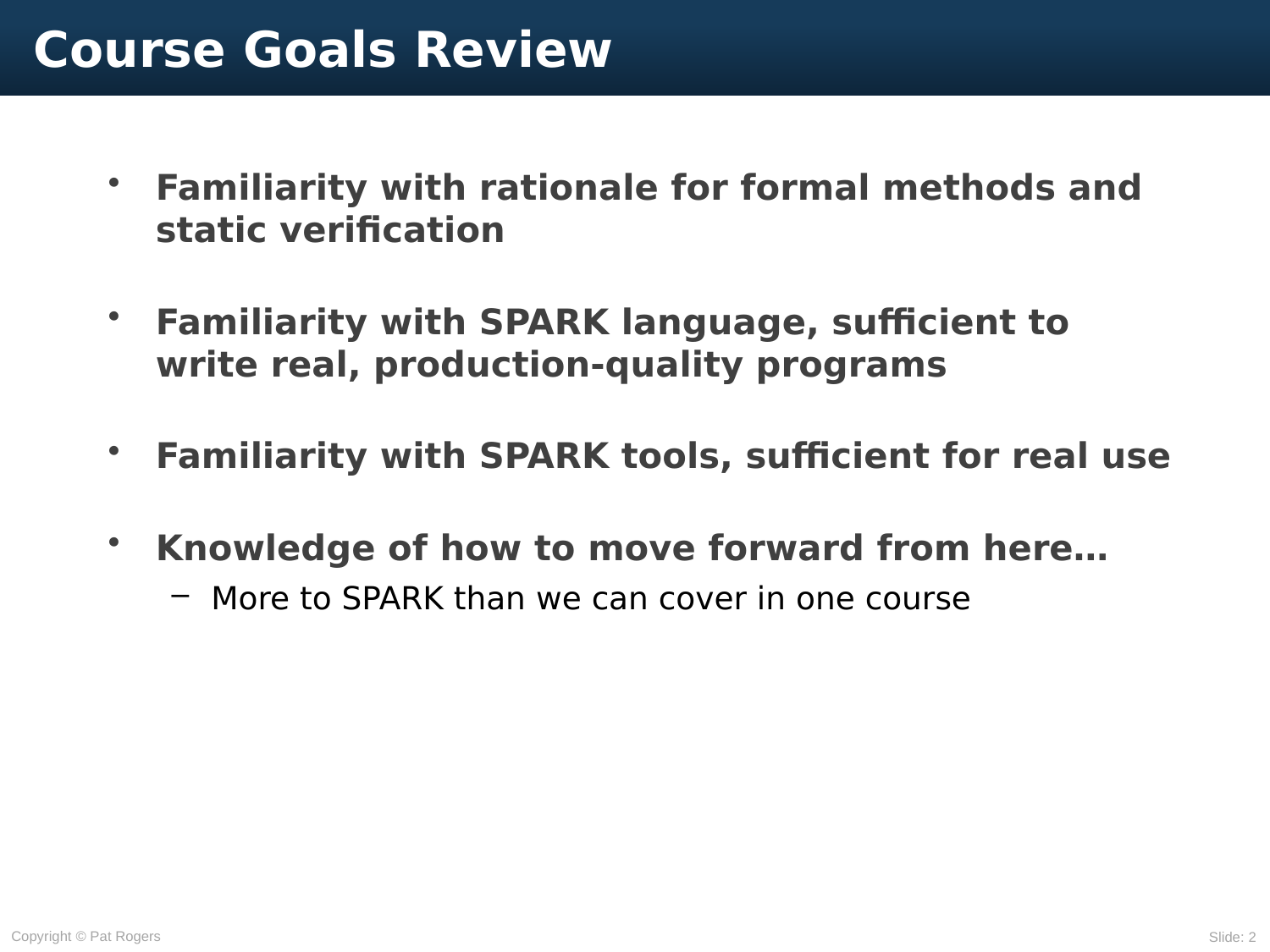

# Course Goals Review
Familiarity with rationale for formal methods and static verification
Familiarity with SPARK language, sufficient to write real, production-quality programs
Familiarity with SPARK tools, sufficient for real use
Knowledge of how to move forward from here…
More to SPARK than we can cover in one course